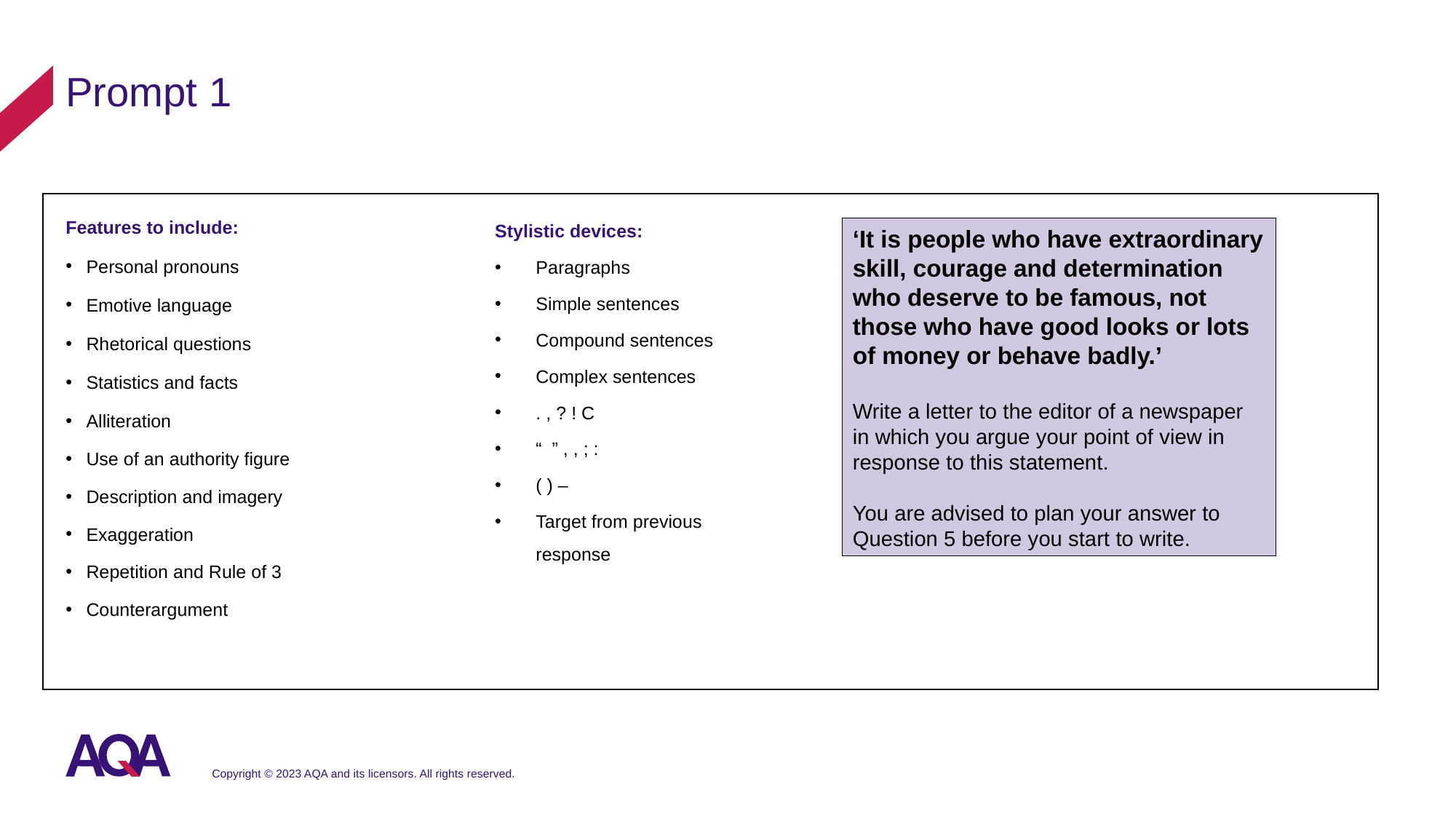

# Prompt 1

Features to include:
Personal pronouns
Emotive language
Rhetorical questions
Statistics and facts
Alliteration
Use of an authority figure
Description and imagery
Exaggeration
Repetition and Rule of 3
Counterargument

Stylistic devices:
Paragraphs
Simple sentences
Compound sentences
Complex sentences
. , ? ! C
“  ” , , ; :
( ) –
Target from previous response

‘It is people who have extraordinary skill, courage and determination who deserve to be famous, not those who have good looks or lots of money or behave badly.’

Write a letter to the editor of a newspaper in which you argue your point of view in response to this statement.

You are advised to plan your answer to Question 5 before you start to write.
Copyright © 2023 AQA and its licensors. All rights reserved.